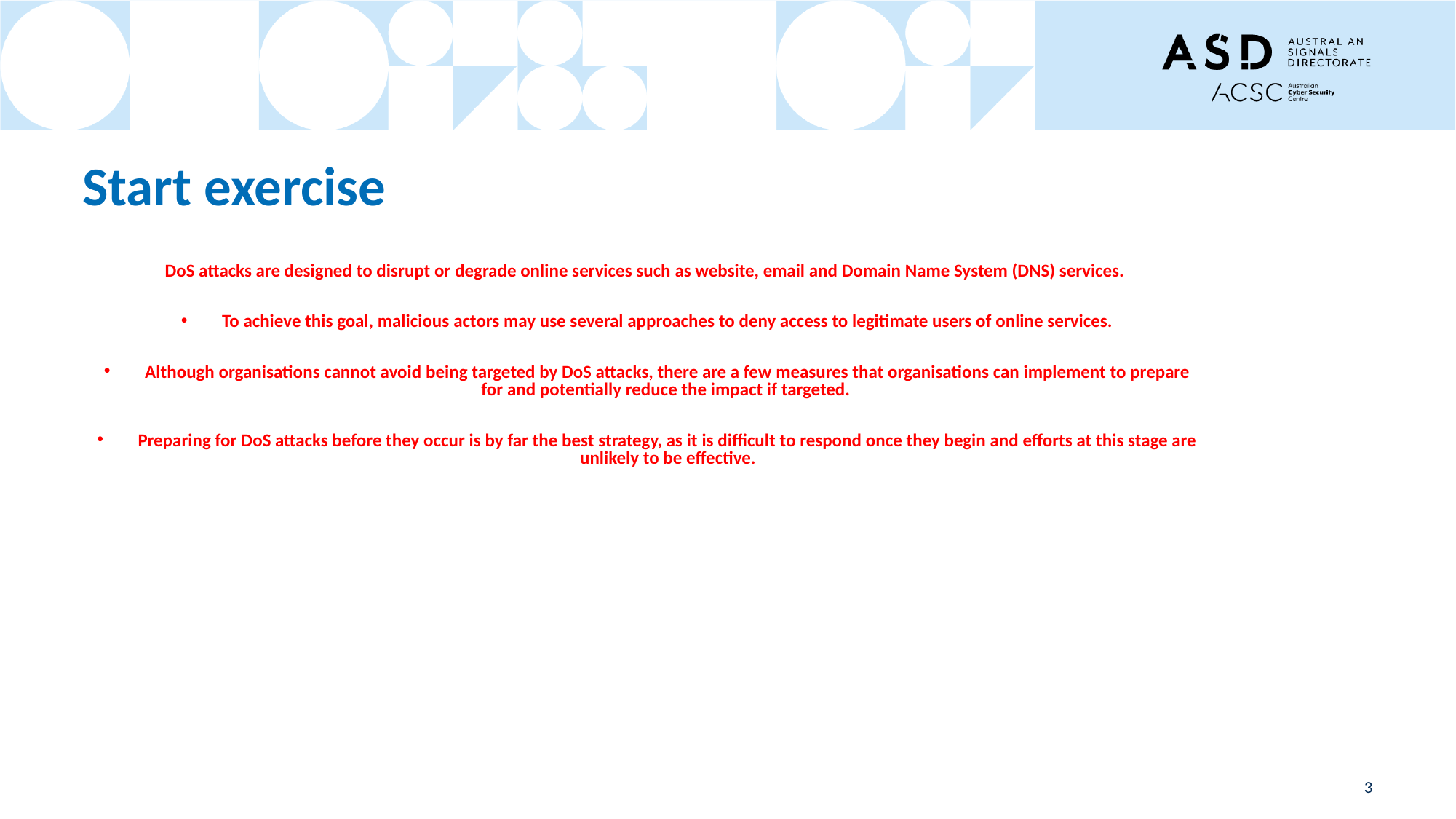

# Start exercise
DoS attacks are designed to disrupt or degrade online services such as website, email and Domain Name System (DNS) services.
To achieve this goal, malicious actors may use several approaches to deny access to legitimate users of online services.
Although organisations cannot avoid being targeted by DoS attacks, there are a few measures that organisations can implement to prepare for and potentially reduce the impact if targeted.
Preparing for DoS attacks before they occur is by far the best strategy, as it is difficult to respond once they begin and efforts at this stage are unlikely to be effective.
3